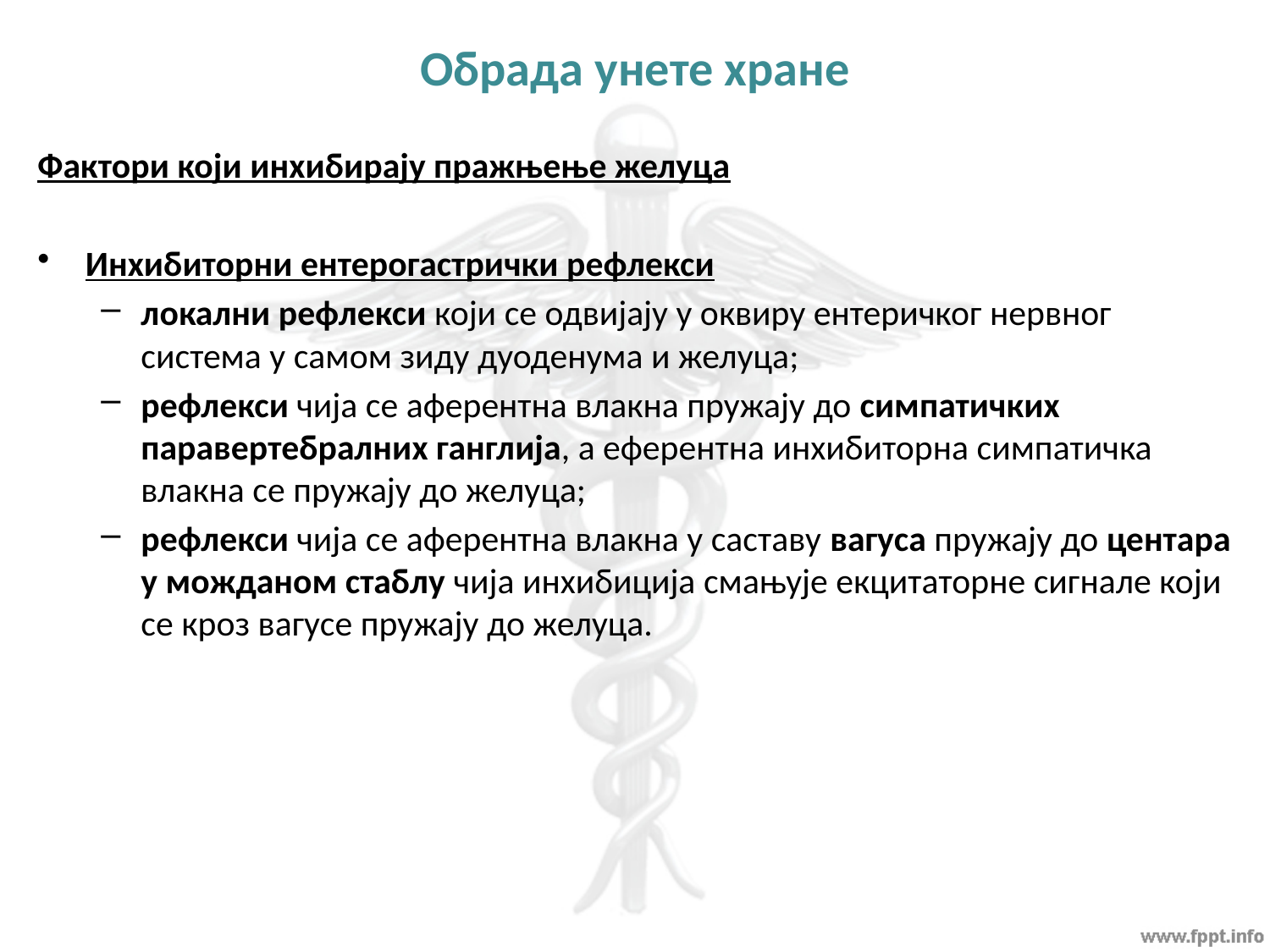

# Обрада унете хране
Фактори који инхибирају пражњење желуца

Инхибиторни ентерогастрички рефлекси
локални рефлекси који се одвијају у оквиру ентеричког нервног система у самом зиду дуоденума и желуца;
рефлекси чија се аферентна влакна пружају до симпатичких паравертебралних ганглија, а еферентна инхибиторна симпатичка влакна се пружају до желуца;
рефлекси чија се аферентна влакна у саставу вагуса пружају до центара у можданом стаблу чија инхибиција смањује екцитаторне сигнале који се кроз вагусе пружају до желуца.